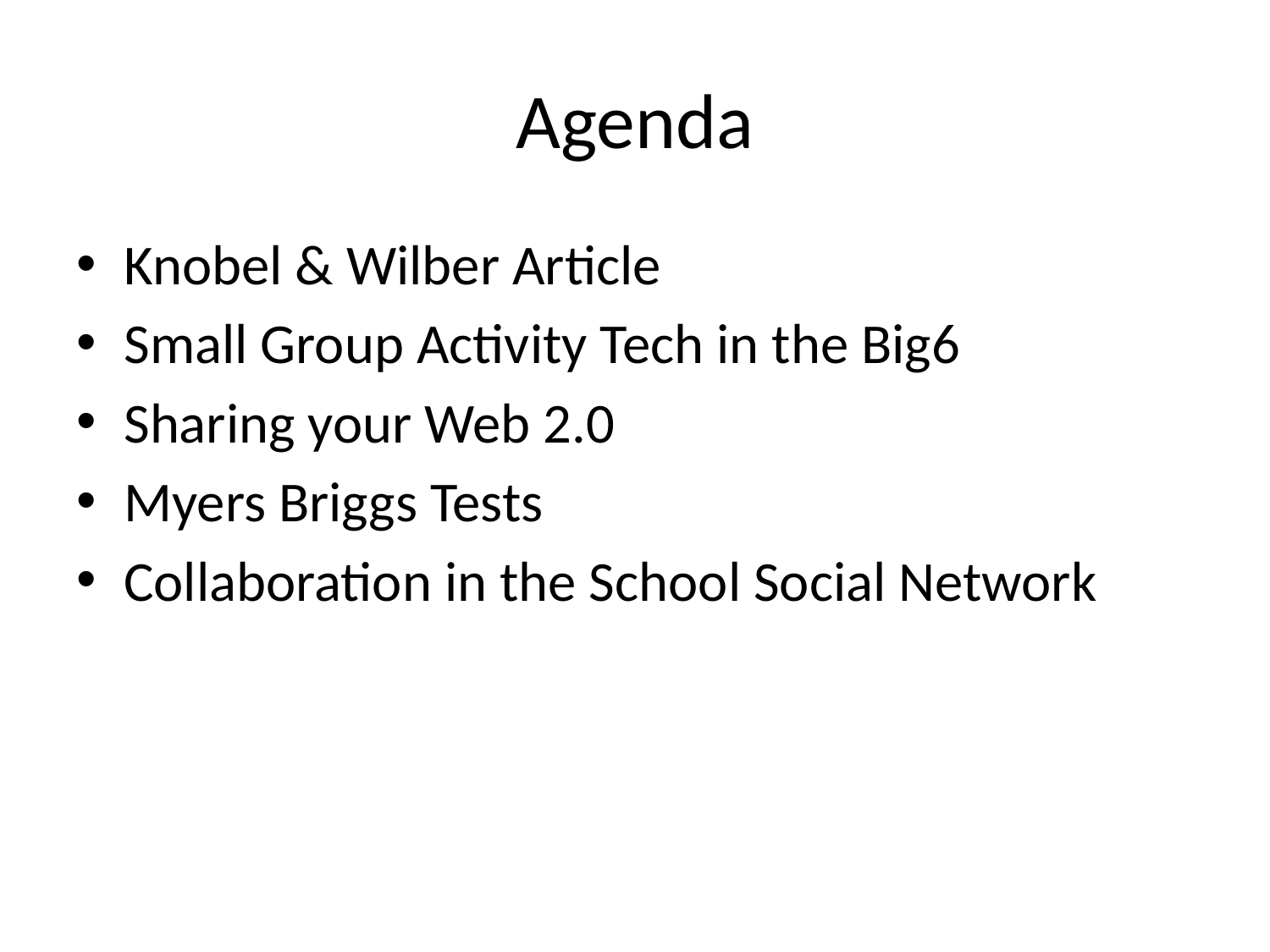

# Agenda
Knobel & Wilber Article
Small Group Activity Tech in the Big6
Sharing your Web 2.0
Myers Briggs Tests
Collaboration in the School Social Network